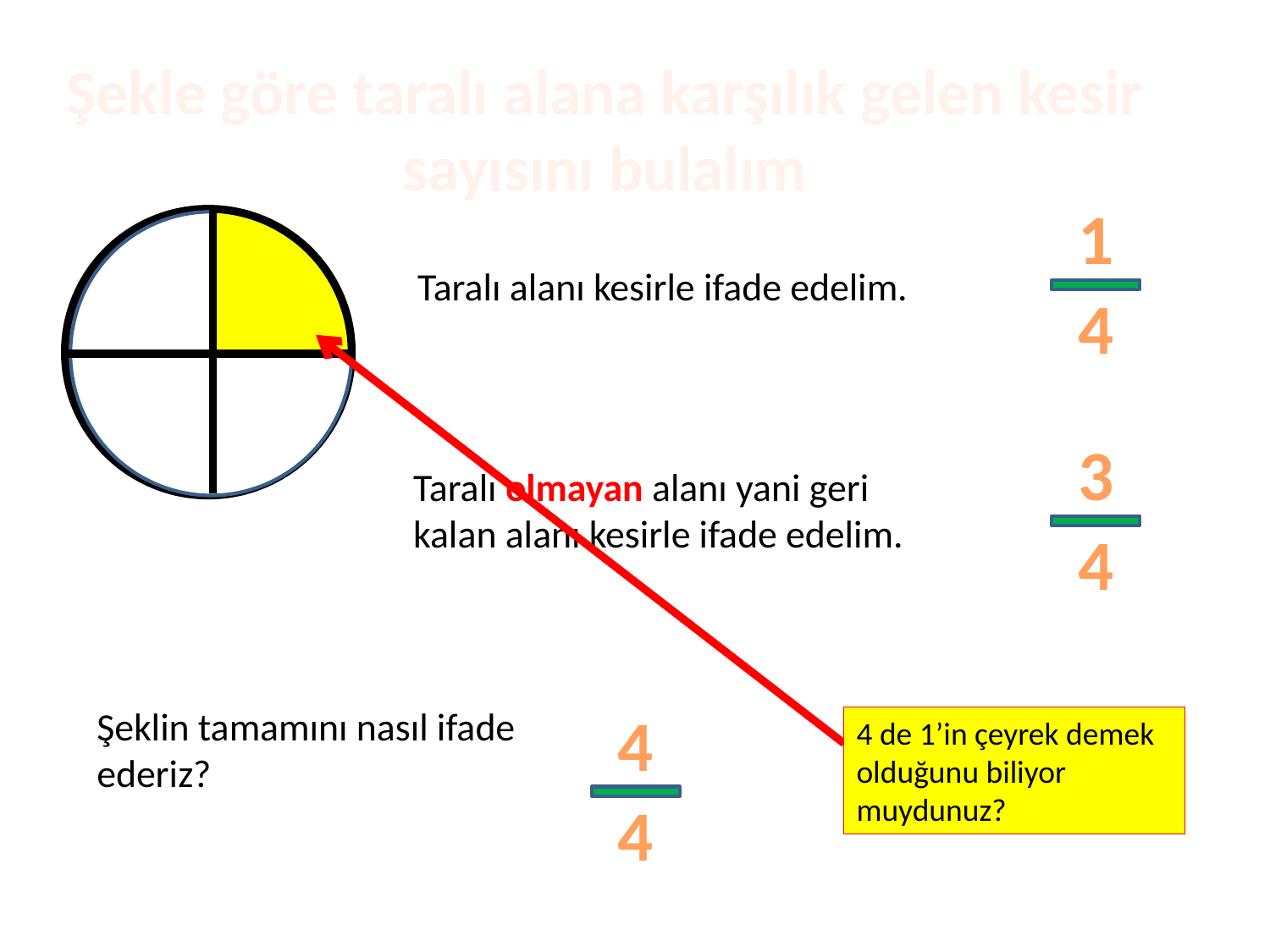

Şekle göre taralı alana karşılık gelen kesir sayısını bulalım
1

Taralı alanı kesirle ifade edelim.

4
3
Taralı olmayan alanı yani geri kalan alanı kesirle ifade edelim.

4
4
Şeklin tamamını nasıl ifade ederiz?
4 de 1’in çeyrek demek olduğunu biliyor muydunuz?

4